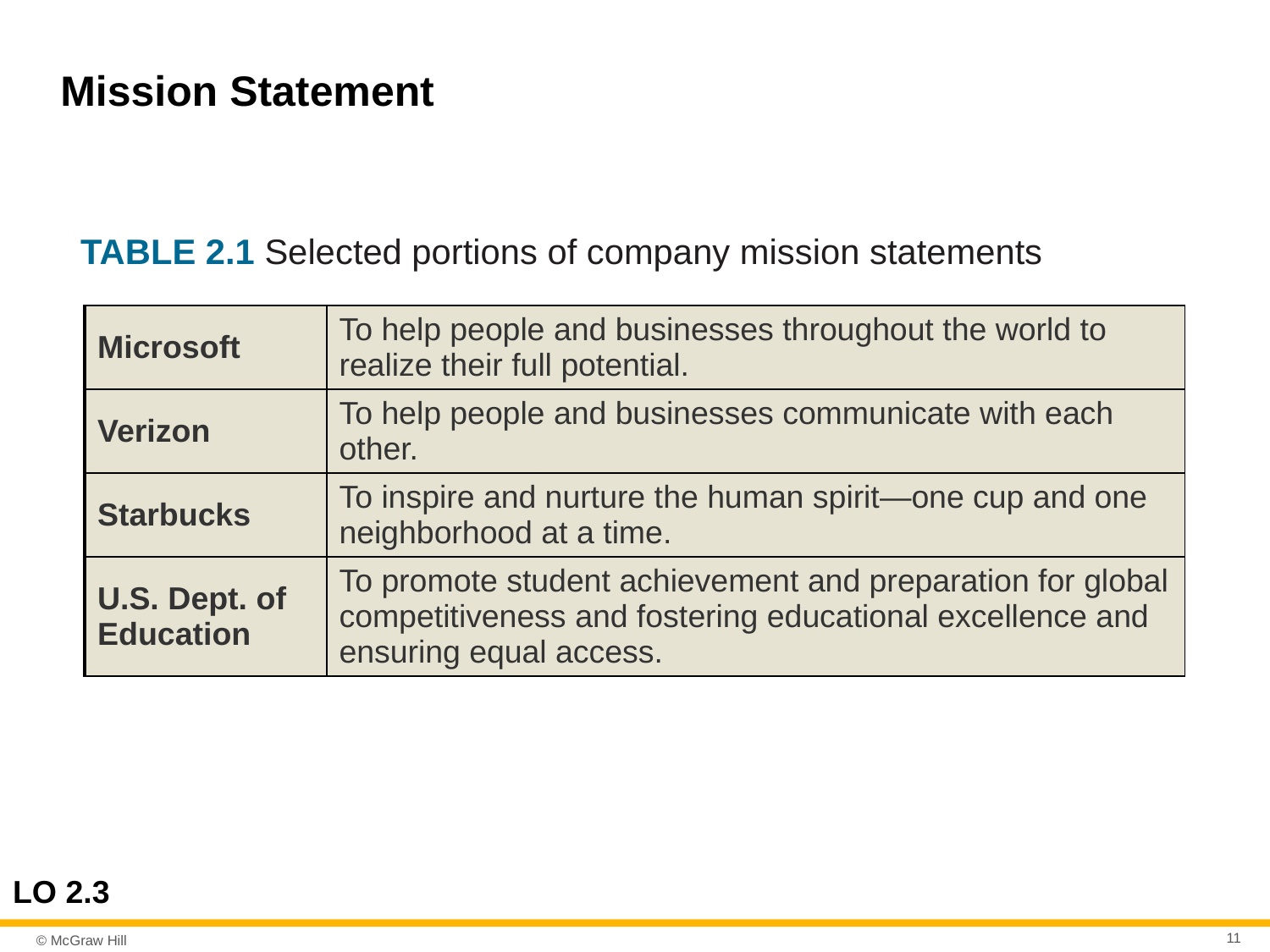

# Mission Statement
TABLE 2.1 Selected portions of company mission statements
| Microsoft | To help people and businesses throughout the world to realize their full potential. |
| --- | --- |
| Verizon | To help people and businesses communicate with each other. |
| Starbucks | To inspire and nurture the human spirit—one cup and one neighborhood at a time. |
| U.S. Dept. of Education | To promote student achievement and preparation for global competitiveness and fostering educational excellence and ensuring equal access. |
LO 2.3